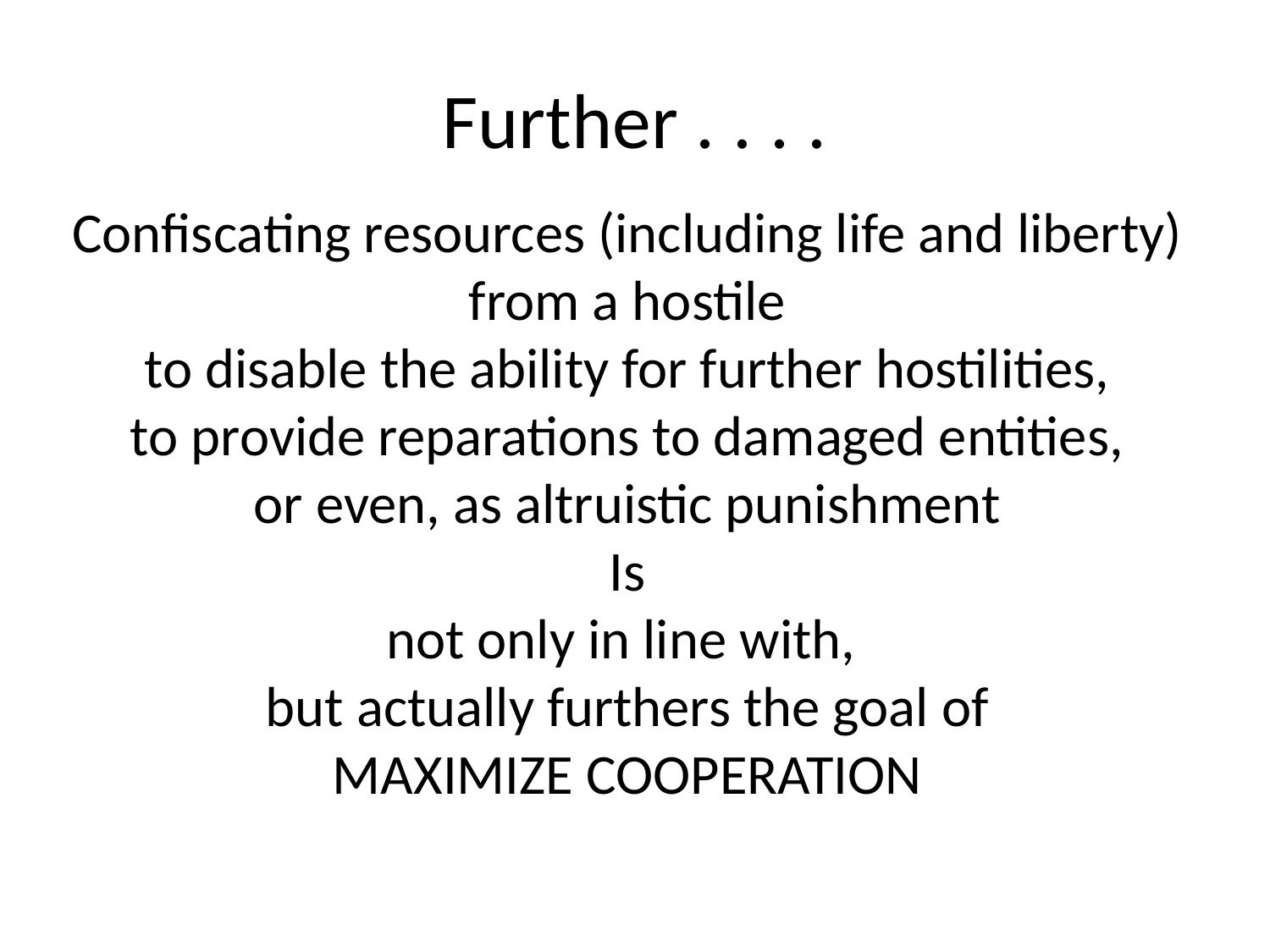

# Further . . . .
Confiscating resources (including life and liberty)
 from a hostile
to disable the ability for further hostilities,
to provide reparations to damaged entities,
or even, as altruistic punishment
Is
not only in line with,
but actually furthers the goal of
MAXIMIZE COOPERATION